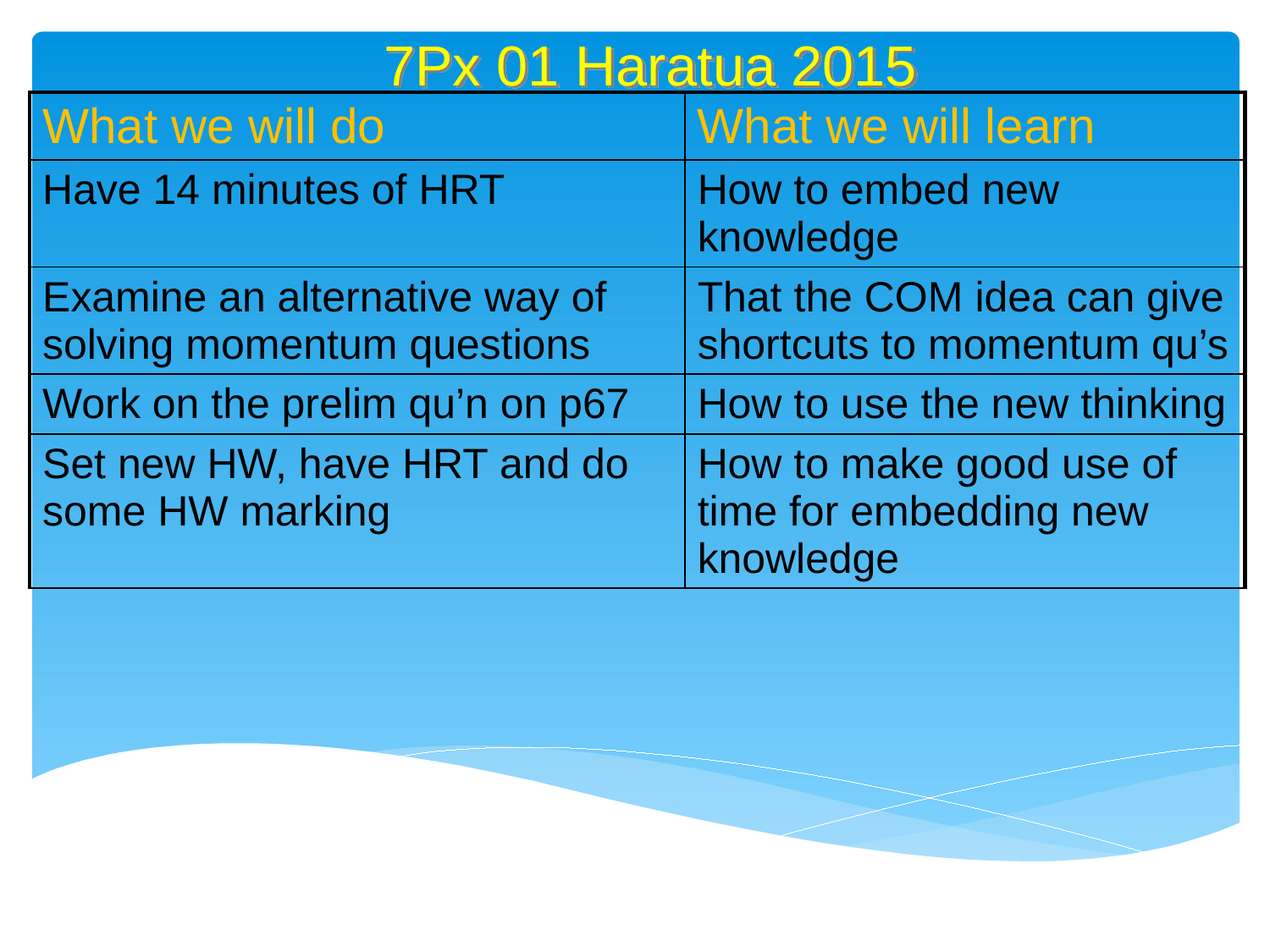

7Px 01 Haratua 2015
| What we will do | What we will learn |
| --- | --- |
| Have 14 minutes of HRT | How to embed new knowledge |
| Examine an alternative way of solving momentum questions | That the COM idea can give shortcuts to momentum qu’s |
| Work on the prelim qu’n on p67 | How to use the new thinking |
| Set new HW, have HRT and do some HW marking | How to make good use of time for embedding new knowledge |